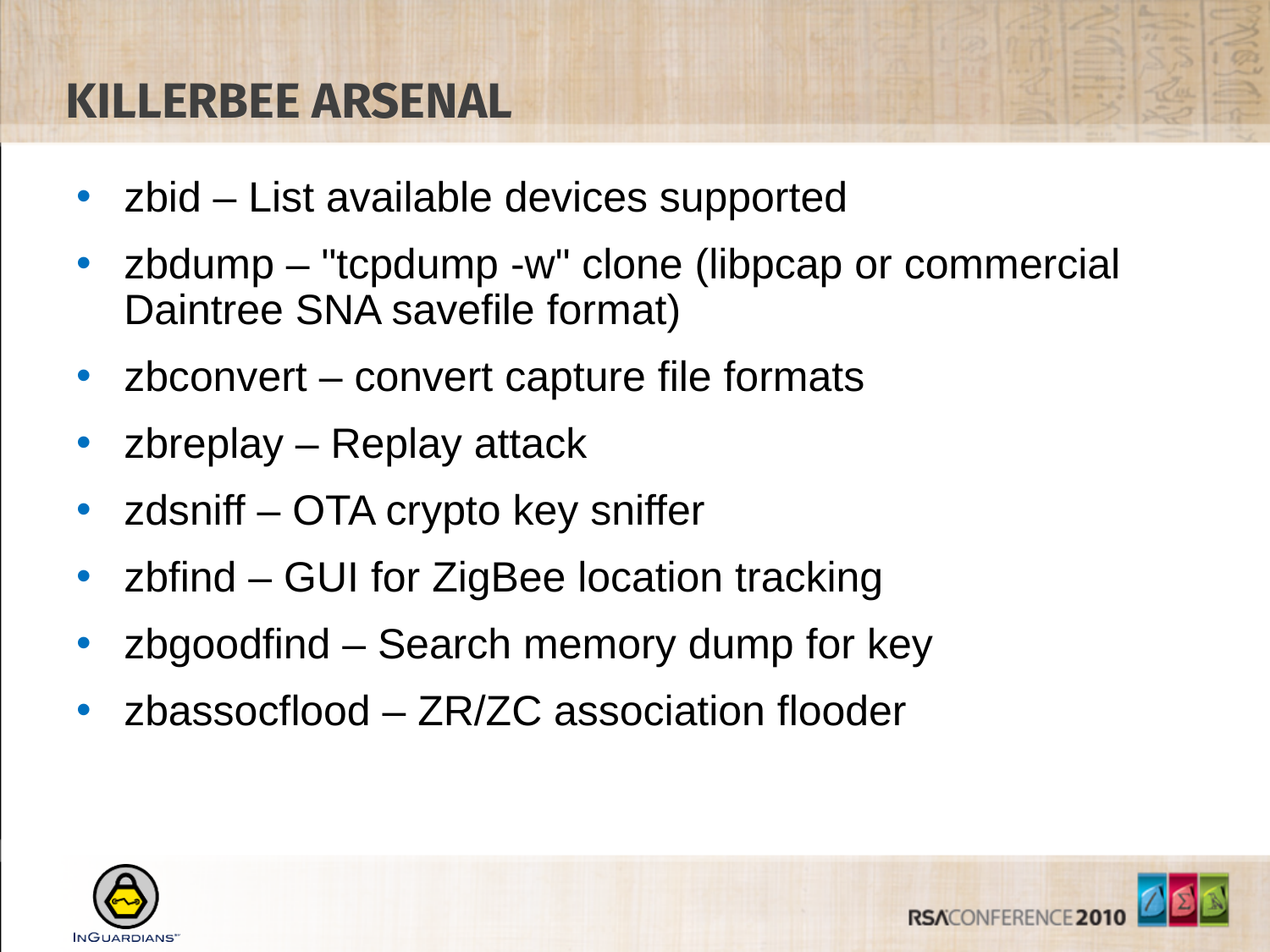

# KillerBee Arsenal
zbid – List available devices supported
zbdump – "tcpdump -w" clone (libpcap or commercial Daintree SNA savefile format)
zbconvert – convert capture file formats
zbreplay – Replay attack
zdsniff – OTA crypto key sniffer
zbfind – GUI for ZigBee location tracking
zbgoodfind – Search memory dump for key
zbassocflood – ZR/ZC association flooder